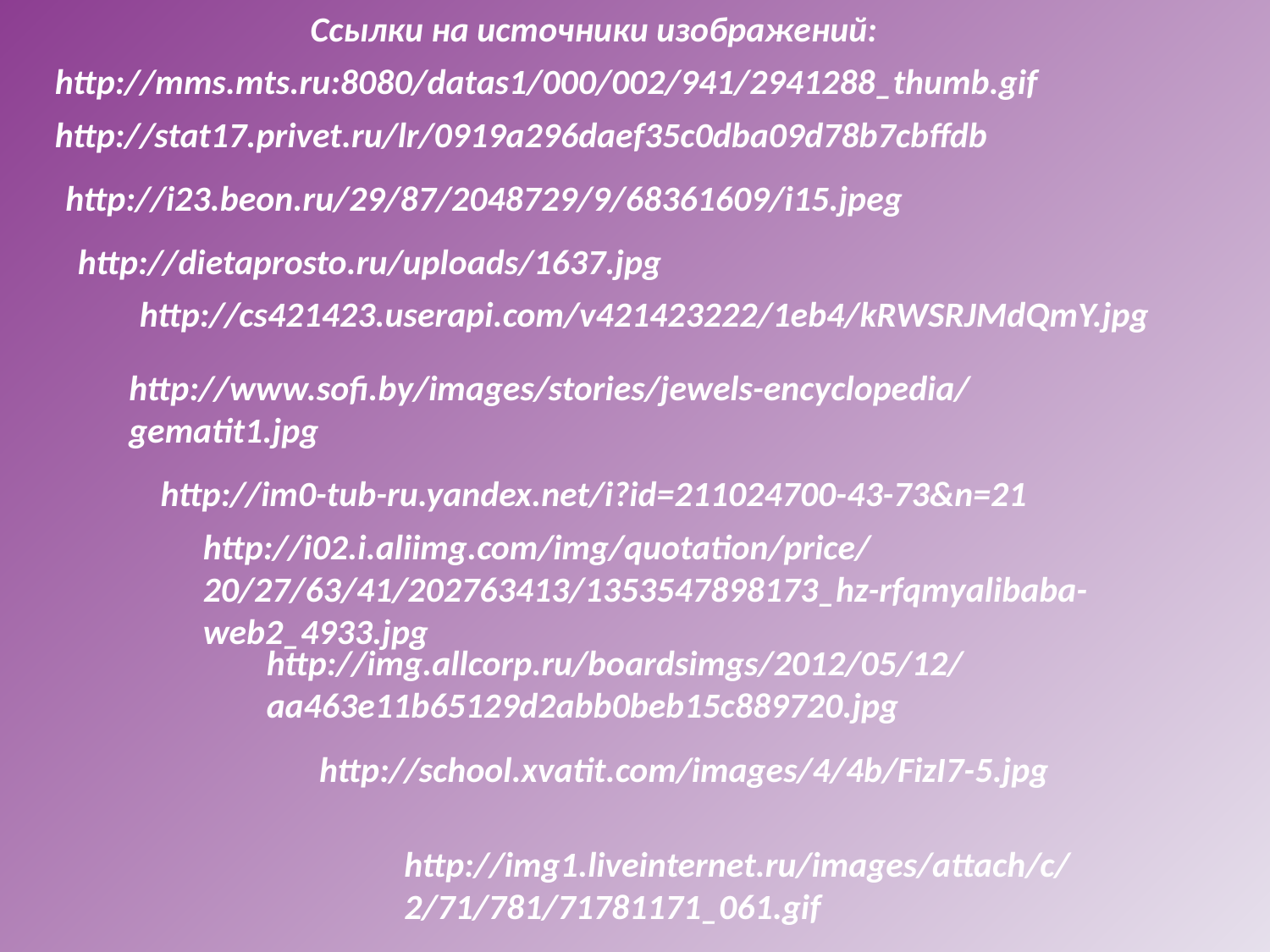

Ссылки на источники изображений:
http://mms.mts.ru:8080/datas1/000/002/941/2941288_thumb.gif
http://stat17.privet.ru/lr/0919a296daef35c0dba09d78b7cbffdb
http://i23.beon.ru/29/87/2048729/9/68361609/i15.jpeg
http://dietaprosto.ru/uploads/1637.jpg
http://cs421423.userapi.com/v421423222/1eb4/kRWSRJMdQmY.jpg
http://www.sofi.by/images/stories/jewels-encyclopedia/gematit1.jpg
http://im0-tub-ru.yandex.net/i?id=211024700-43-73&n=21
http://i02.i.aliimg.com/img/quotation/price/20/27/63/41/202763413/1353547898173_hz-rfqmyalibaba-web2_4933.jpg
http://img.allcorp.ru/boardsimgs/2012/05/12/aa463e11b65129d2abb0beb15c889720.jpg
http://school.xvatit.com/images/4/4b/FizI7-5.jpg
http://img1.liveinternet.ru/images/attach/c/2/71/781/71781171_061.gif